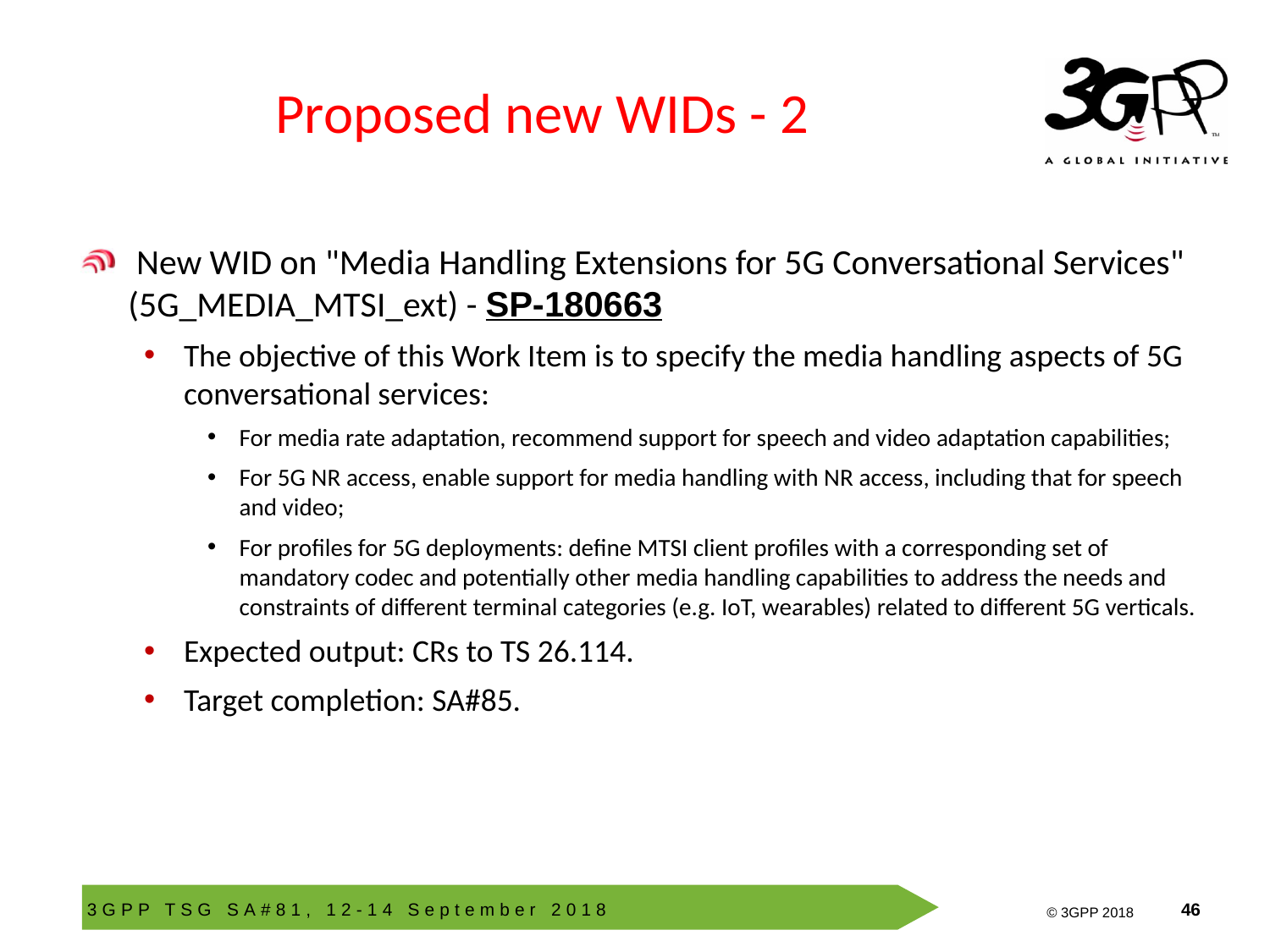

# Proposed new WIDs - 2

 New WID on "Media Handling Extensions for 5G Conversational Services" (5G_MEDIA_MTSI_ext) - SP-180663
The objective of this Work Item is to specify the media handling aspects of 5G conversational services:
For media rate adaptation, recommend support for speech and video adaptation capabilities;
For 5G NR access, enable support for media handling with NR access, including that for speech and video;
For profiles for 5G deployments: define MTSI client profiles with a corresponding set of mandatory codec and potentially other media handling capabilities to address the needs and constraints of different terminal categories (e.g. IoT, wearables) related to different 5G verticals.
Expected output: CRs to TS 26.114.
Target completion: SA#85.